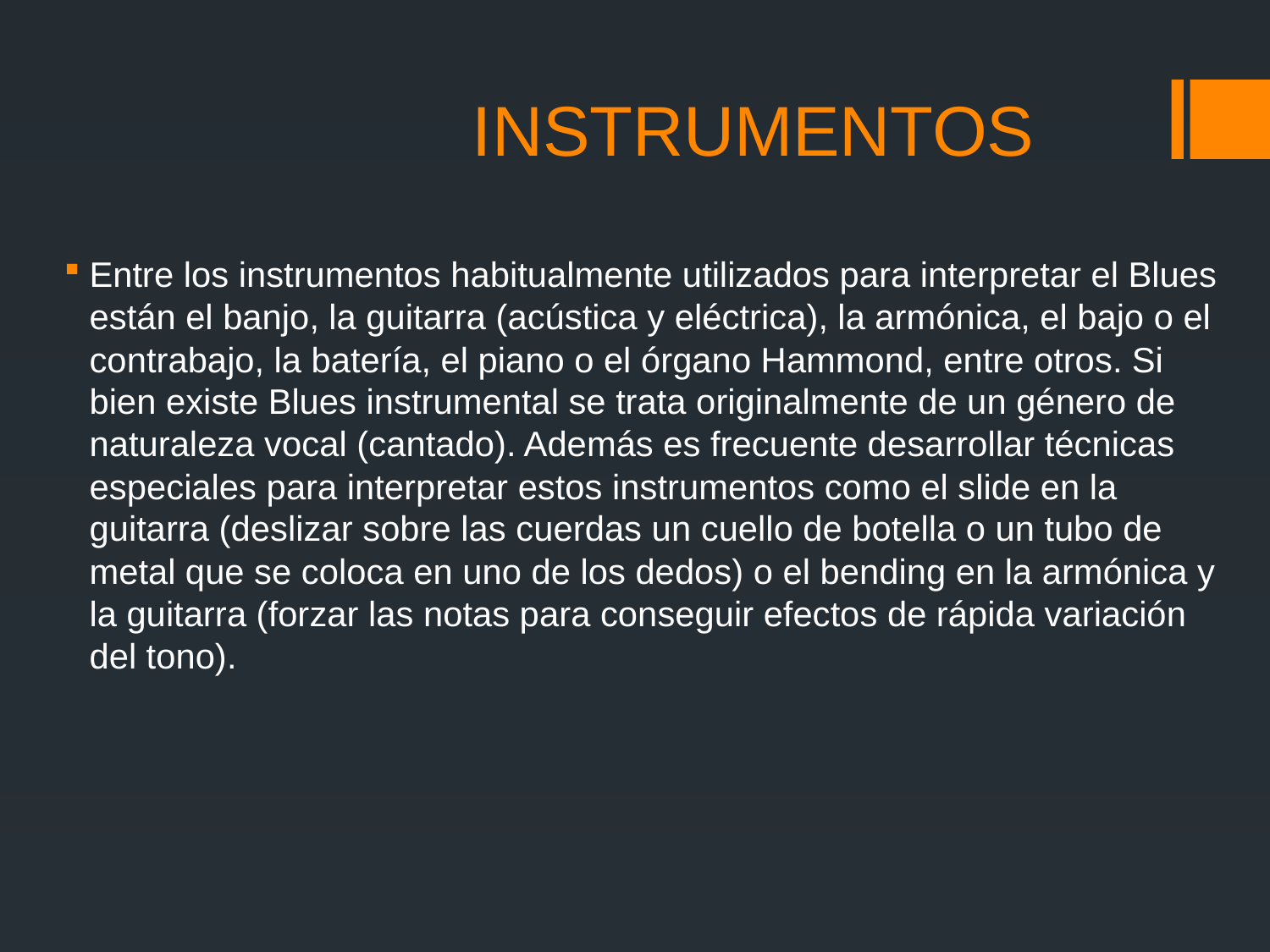

# INSTRUMENTOS
Entre los instrumentos habitualmente utilizados para interpretar el Blues están el banjo, la guitarra (acústica y eléctrica), la armónica, el bajo o el contrabajo, la batería, el piano o el órgano Hammond, entre otros. Si bien existe Blues instrumental se trata originalmente de un género de naturaleza vocal (cantado). Además es frecuente desarrollar técnicas especiales para interpretar estos instrumentos como el slide en la guitarra (deslizar sobre las cuerdas un cuello de botella o un tubo de metal que se coloca en uno de los dedos) o el bending en la armónica y la guitarra (forzar las notas para conseguir efectos de rápida variación del tono).